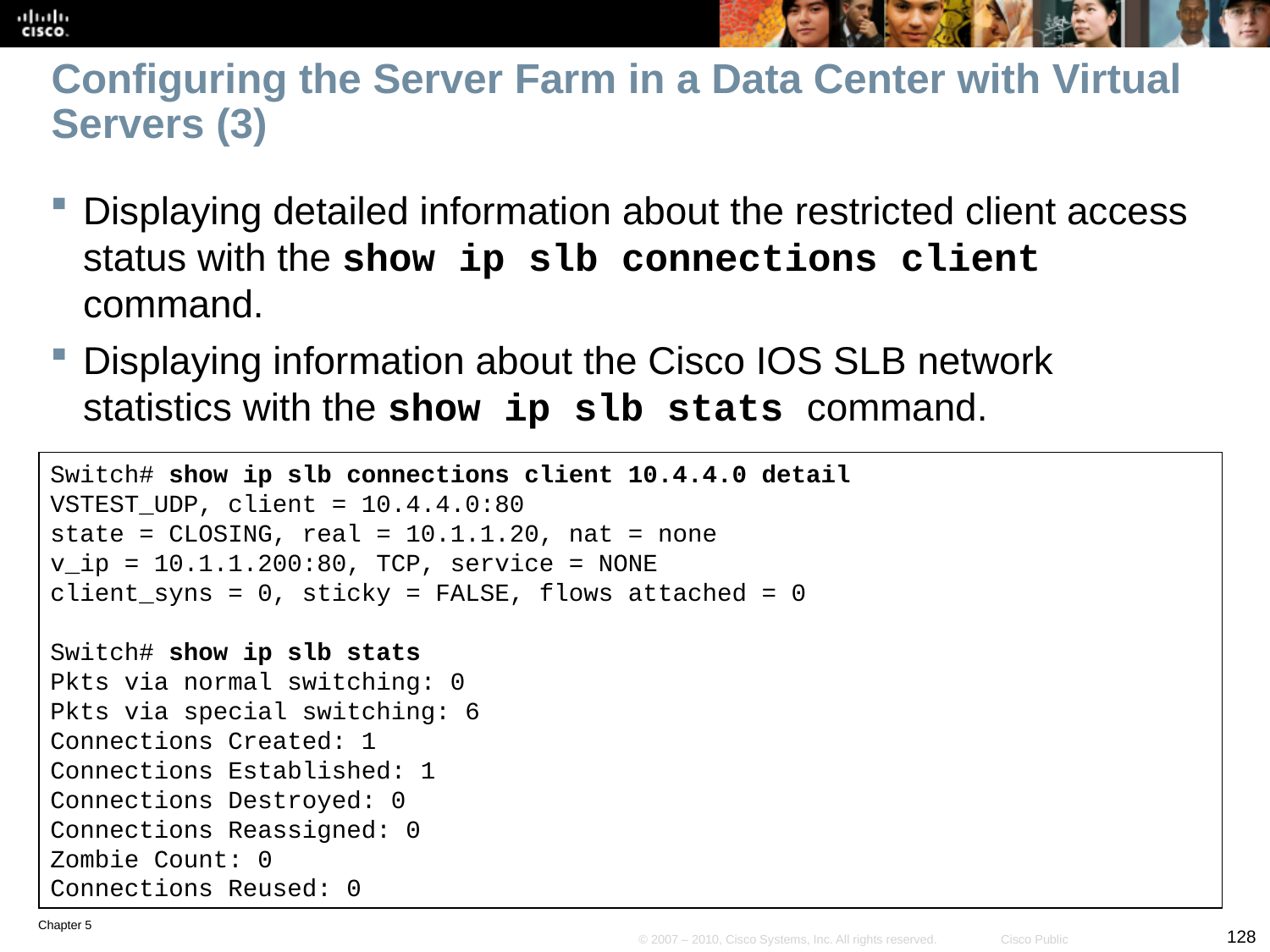

# Configuring the Server Farm in a Data Center with Virtual Servers (3)
Displaying detailed information about the restricted client access status with the show ip slb connections client command.
Displaying information about the Cisco IOS SLB network statistics with the show ip slb stats command.
Switch# show ip slb connections client 10.4.4.0 detail
VSTEST_UDP, client = 10.4.4.0:80
state = CLOSING, real = 10.1.1.20, nat = none
v_ip = 10.1.1.200:80, TCP, service = NONE
client_syns = 0, sticky = FALSE, flows attached = 0

Switch# show ip slb stats
Pkts via normal switching: 0
Pkts via special switching: 6
Connections Created: 1
Connections Established: 1
Connections Destroyed: 0
Connections Reassigned: 0
Zombie Count: 0
Connections Reused: 0